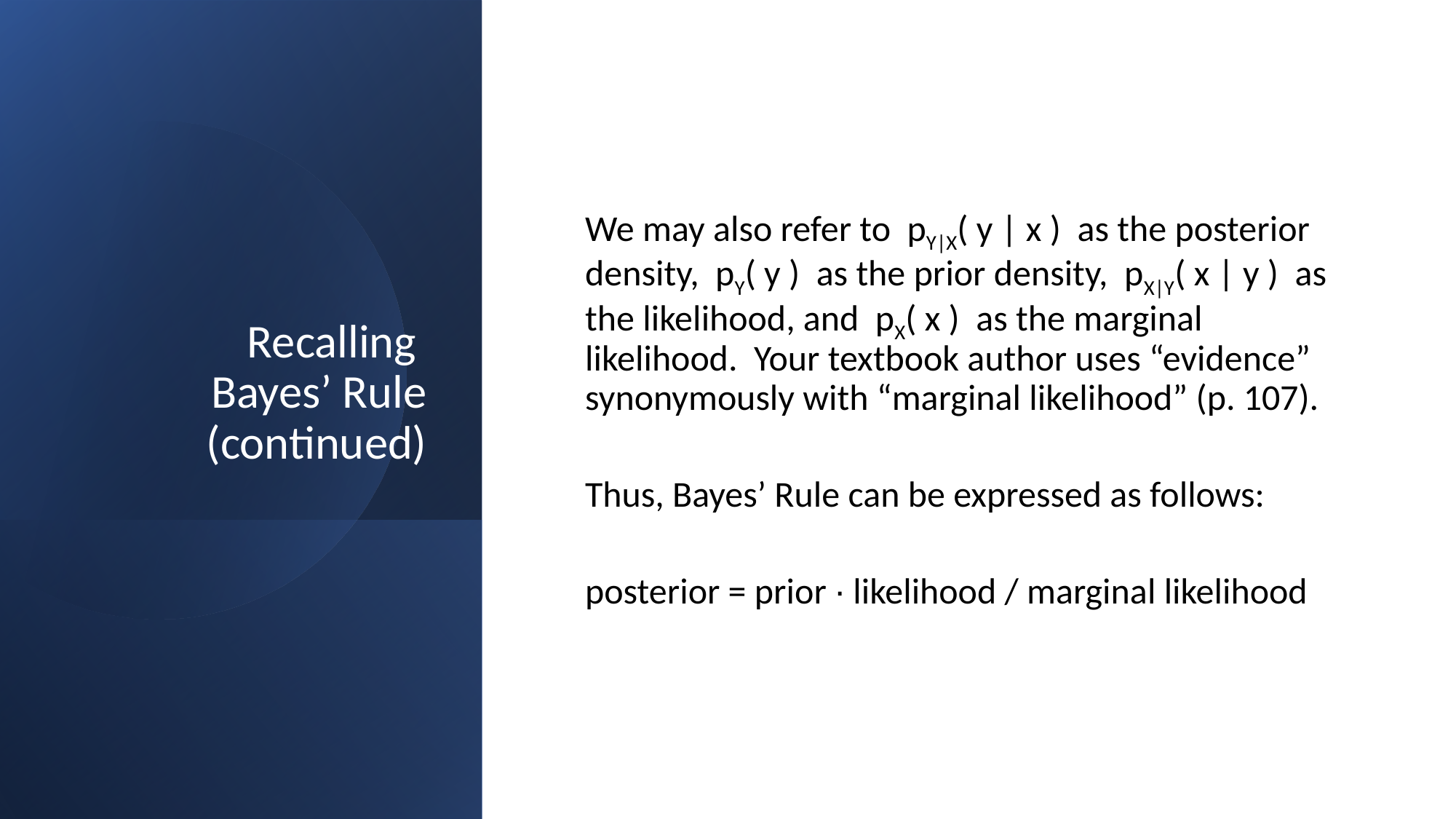

# Recalling Bayes’ Rule (continued)
We may also refer to  pY|X( y | x )  as the posterior density,  pY( y )  as the prior density,  pX|Y( x | y )  as the likelihood, and  pX( x )  as the marginal likelihood.  Your textbook author uses “evidence” synonymously with “marginal likelihood” (p. 107).

Thus, Bayes’ Rule can be expressed as follows:

posterior = prior ∙ likelihood / marginal likelihood